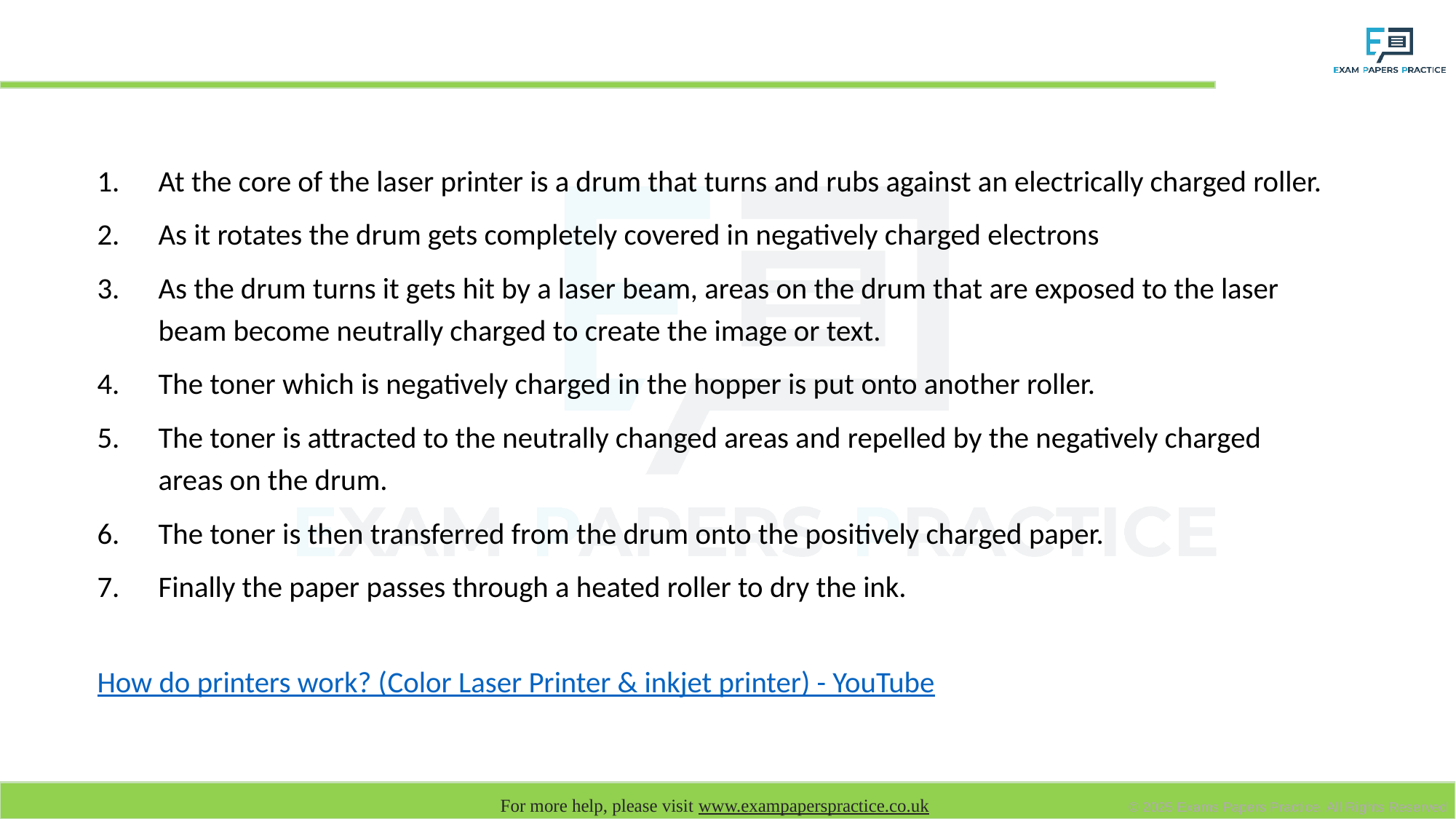

# Laser printer
At the core of the laser printer is a drum that turns and rubs against an electrically charged roller.
As it rotates the drum gets completely covered in negatively charged electrons
As the drum turns it gets hit by a laser beam, areas on the drum that are exposed to the laser beam become neutrally charged to create the image or text.
The toner which is negatively charged in the hopper is put onto another roller.
The toner is attracted to the neutrally changed areas and repelled by the negatively charged areas on the drum.
The toner is then transferred from the drum onto the positively charged paper.
Finally the paper passes through a heated roller to dry the ink.

How do printers work? (Color Laser Printer & inkjet printer) - YouTube